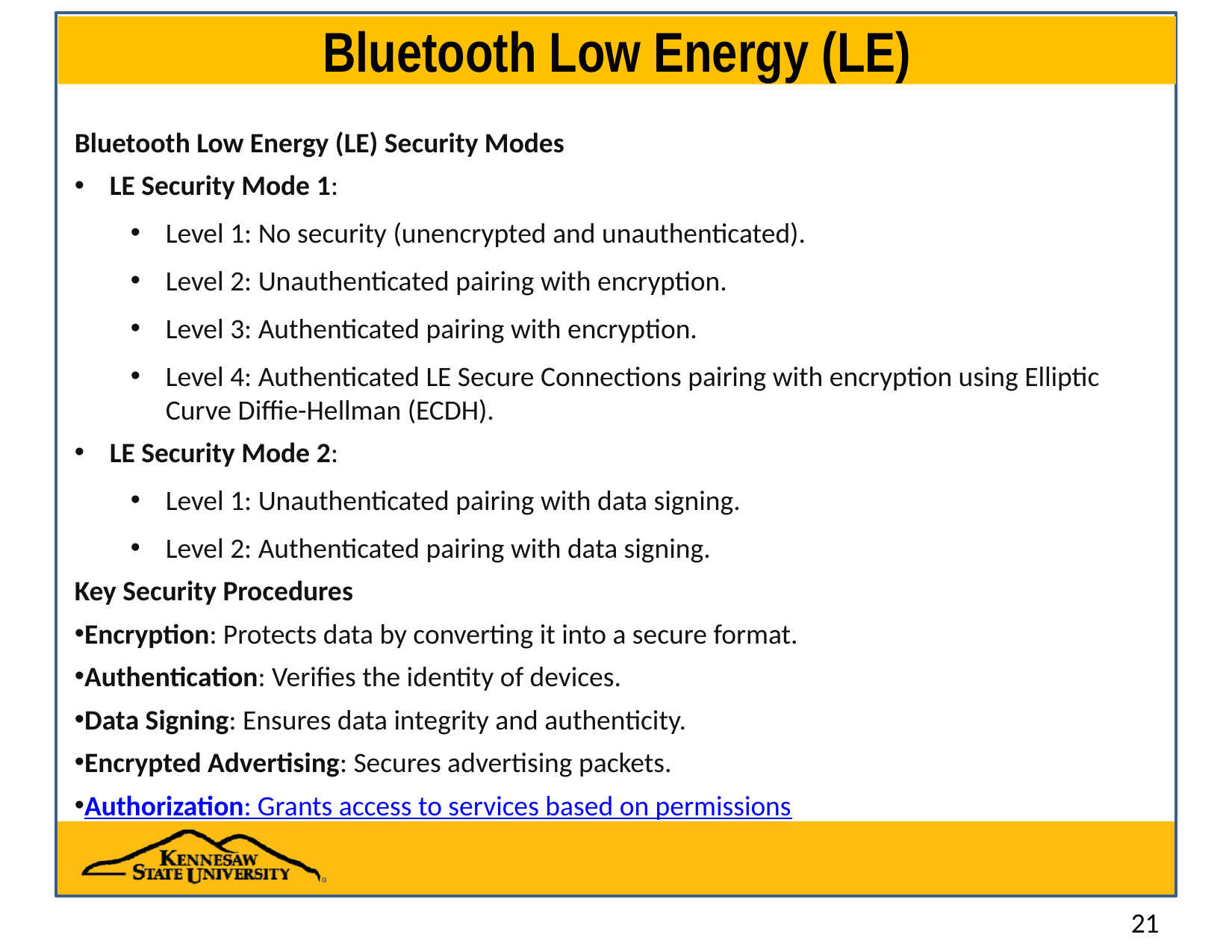

# Bluetooth Low Energy (LE)
Bluetooth Low Energy (LE) Security Modes
LE Security Mode 1:
Level 1: No security (unencrypted and unauthenticated).
Level 2: Unauthenticated pairing with encryption.
Level 3: Authenticated pairing with encryption.
Level 4: Authenticated LE Secure Connections pairing with encryption using Elliptic Curve Diffie-Hellman (ECDH).
LE Security Mode 2:
Level 1: Unauthenticated pairing with data signing.
Level 2: Authenticated pairing with data signing.
Key Security Procedures
Encryption: Protects data by converting it into a secure format.
Authentication: Verifies the identity of devices.
Data Signing: Ensures data integrity and authenticity.
Encrypted Advertising: Secures advertising packets.
Authorization: Grants access to services based on permissions